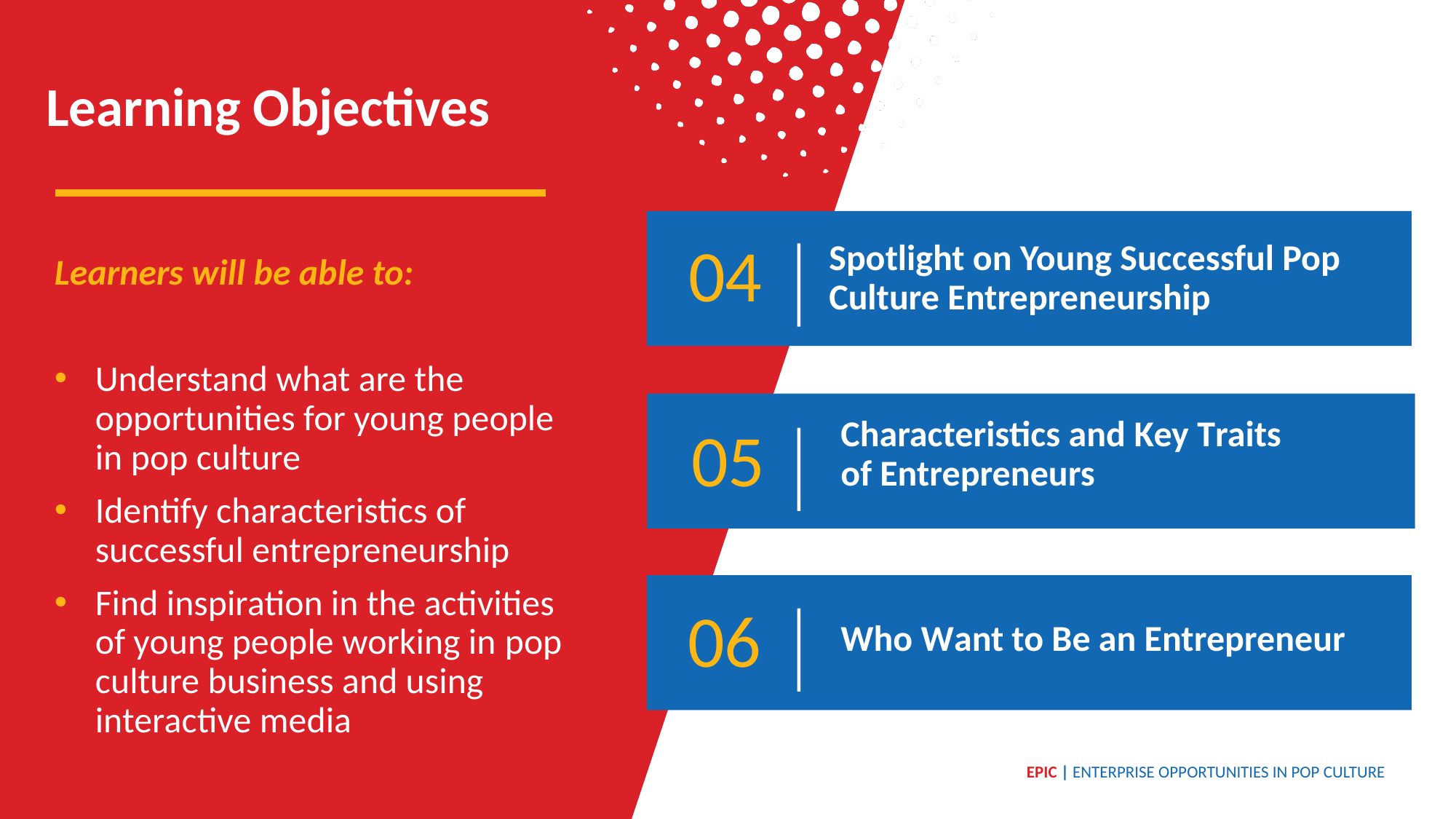

Learning Objectives
04
Spotlight on Young Successful Pop Culture Entrepreneurship

Learners will be able to:

Understand what are the opportunities for young people in pop culture
Identify characteristics of successful entrepreneurship
Find inspiration in the activities of young people working in pop culture business and using interactive media

05
Characteristics and Key Traits of Entrepreneurs

06
Who Want to Be an Entrepreneur